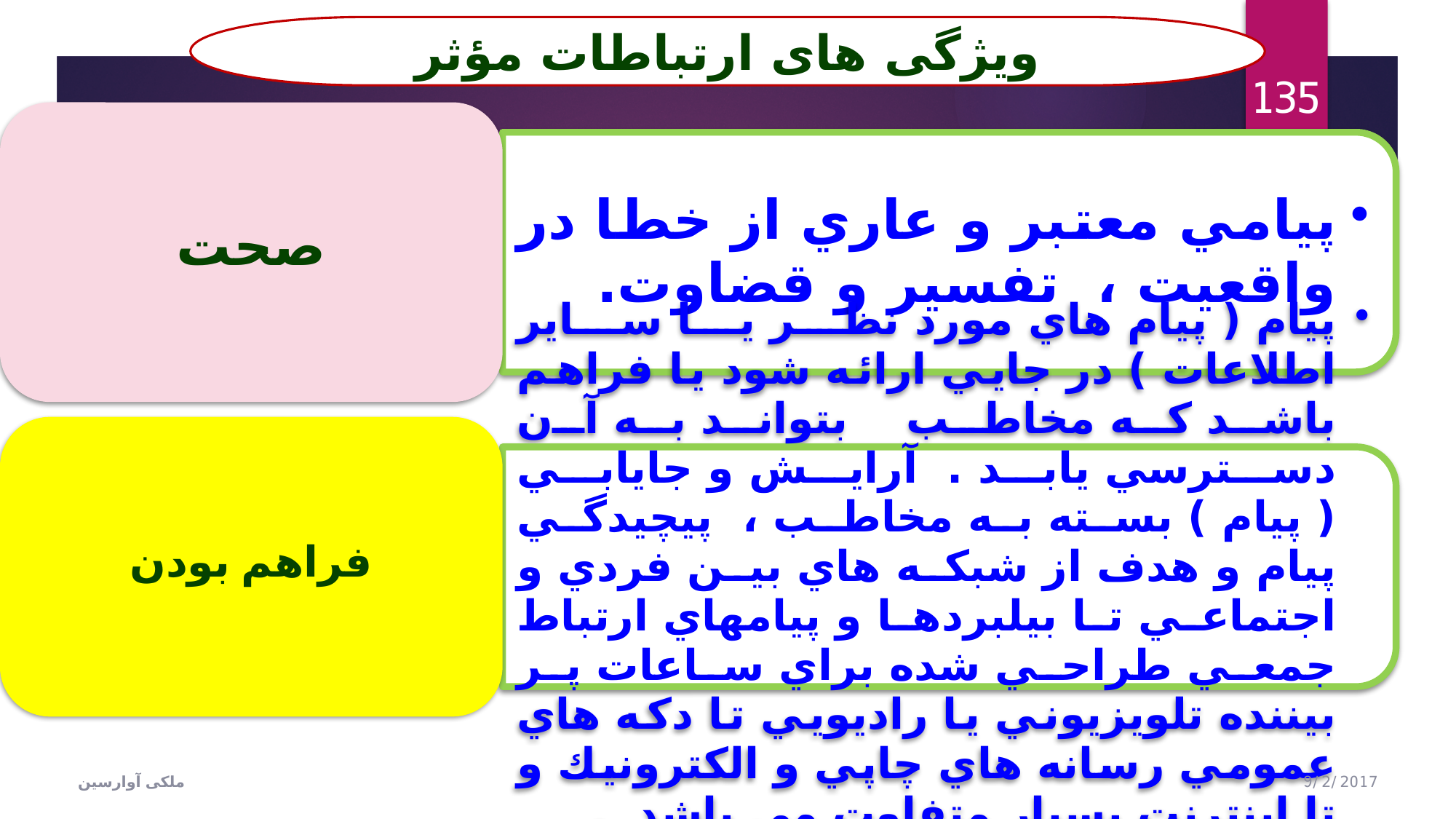

ویژگی های ارتباطات مؤثر
135
صحت
پيامي معتبر و عاري از خطا در واقعيت ،  تفسير و قضاوت.
فراهم بودن
ملکی آوارسین
9/2/2017